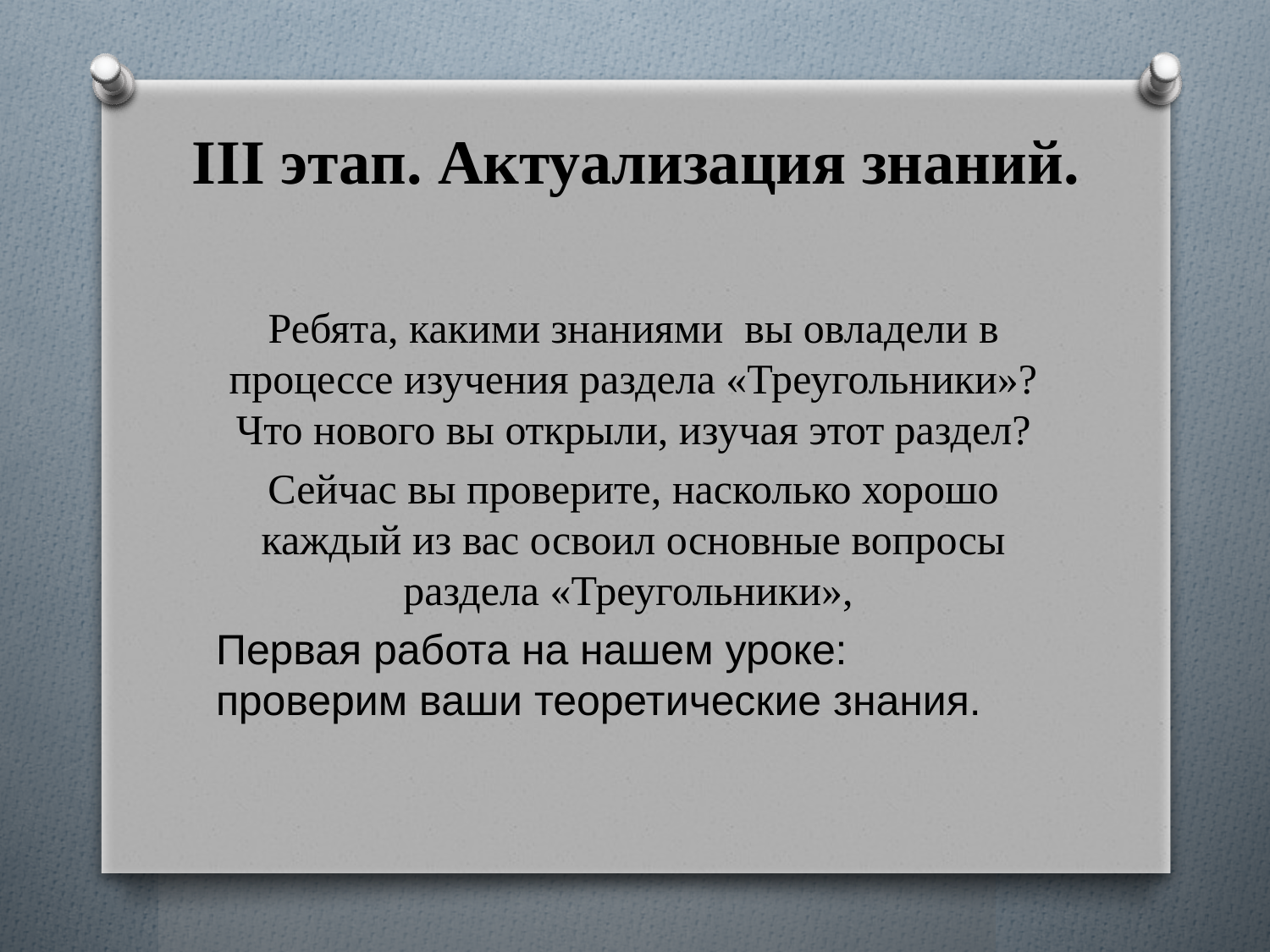

# III этап. Актуализация знаний.
Ребята, какими знаниями  вы овладели в процессе изучения раздела «Треугольники»? Что нового вы открыли, изучая этот раздел?
Сейчас вы проверите, насколько хорошо каждый из вас освоил основные вопросы раздела «Треугольники»,
Первая работа на нашем уроке: проверим ваши теоретические знания.